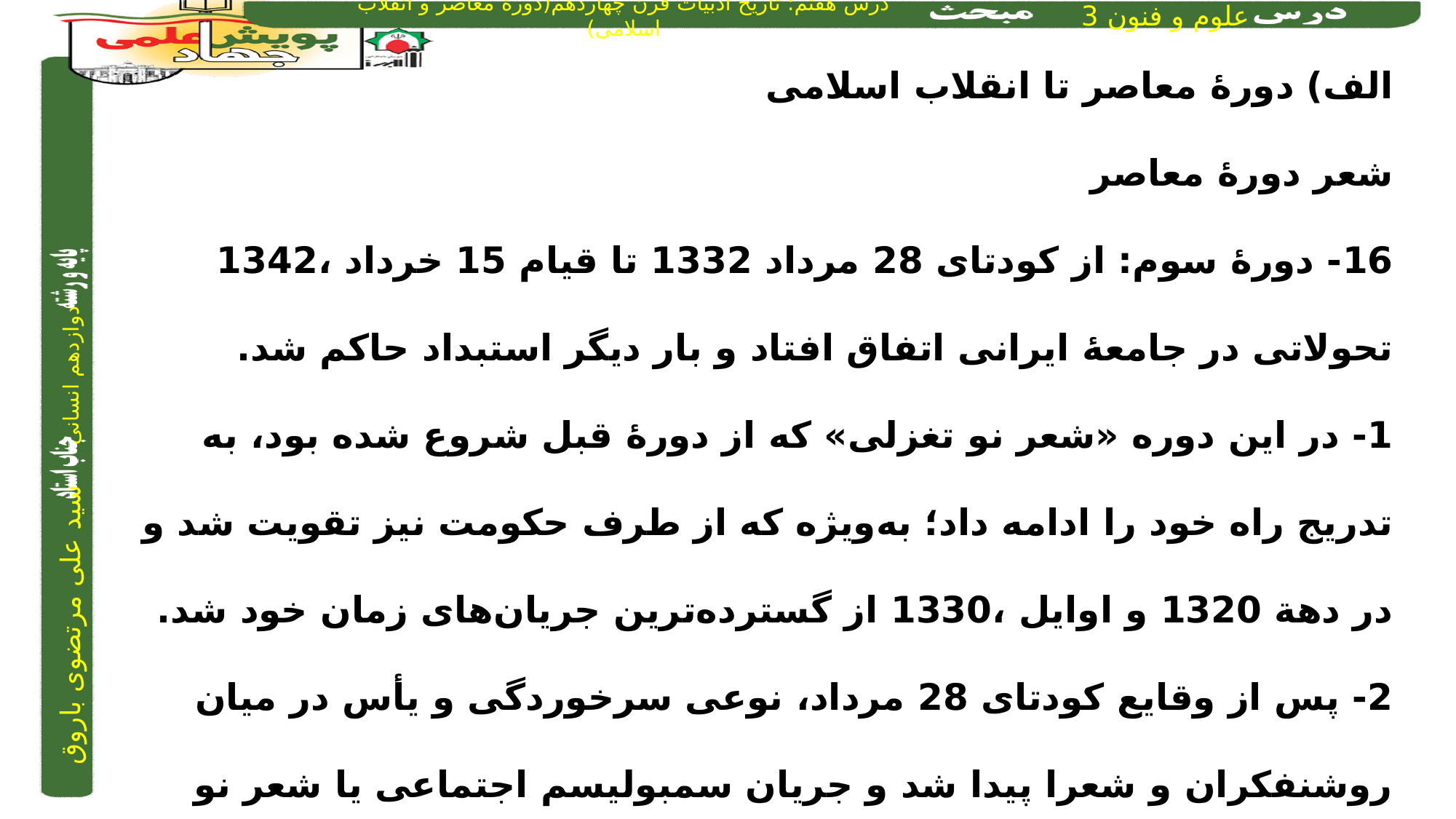

الف) دورۀ معاصر تا انقلاب اسلامی
شعر دورۀ معاصر
16- دورۀ سوم: از کودتای 28 مرداد 1332 تا قیام 15 خرداد ،1342 تحولاتی در جامعۀ ایرانی اتفاق افتاد و بار دیگر استبداد حاکم شد.
1- در این دوره «شعر نو تغزلی» که از دورۀ قبل شروع شده بود، به تدریج راه خود را ادامه داد؛ به‌ویژه که از طرف حکومت نیز تقویت شد و در دهة 1320 و اوایل ،1330 از گسترده‌ترین جریان‌های زمان خود شد.
2- پس از وقایع کودتای 28 مرداد، نوعی سرخوردگی و یأس در میان روشنفکران و شعرا پیدا شد و جریان سمبولیسم اجتماعی یا شعر نو حماسی نیز رواج یافت. شاعران این جریان بیشتر به مسائل سیاسی و اجتماعی و مشکلات و آرمان‌های مردم توجه دارند.